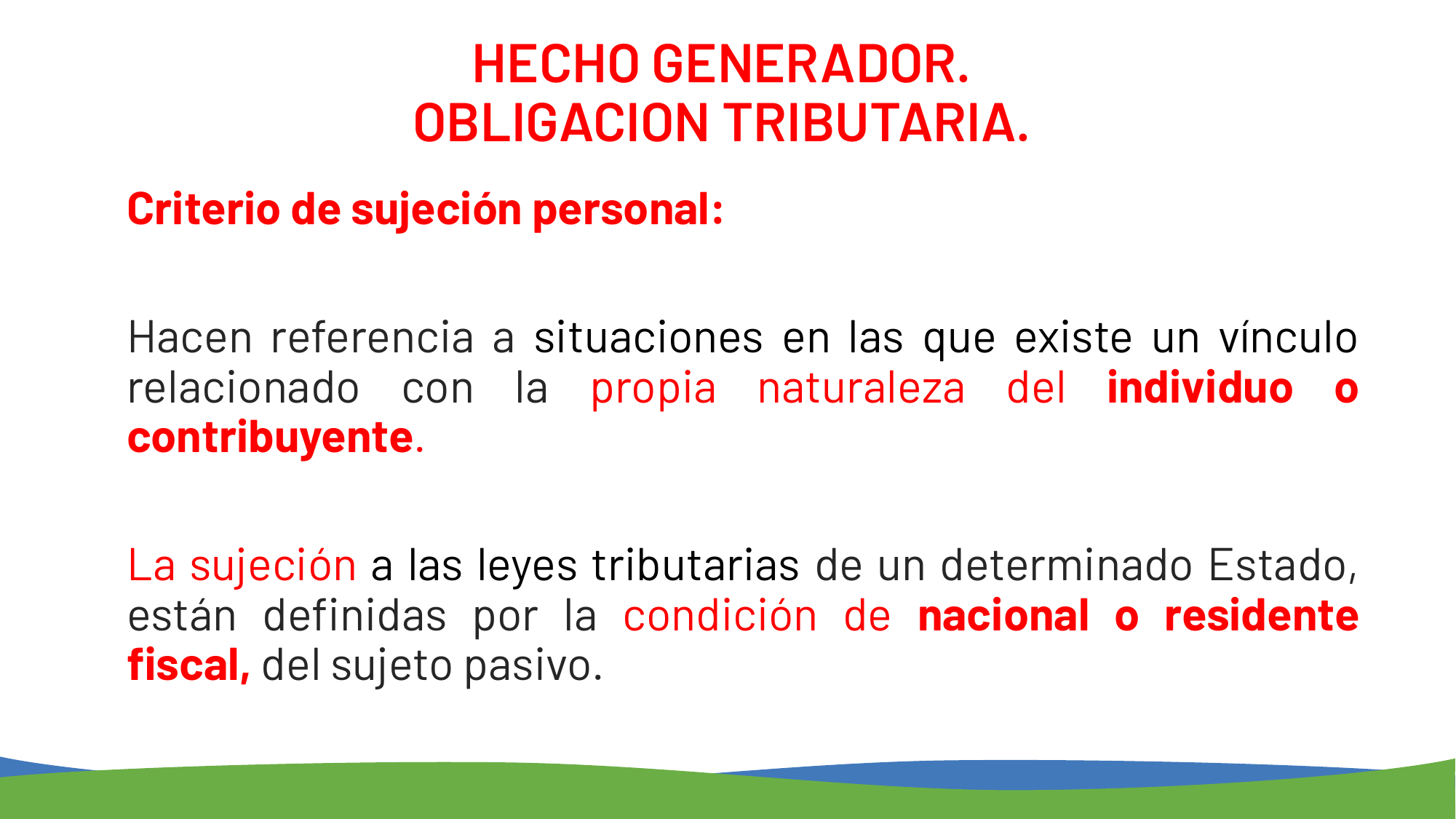

# HECHO GENERADOR. OBLIGACION TRIBUTARIA.
Criterio de sujeción personal:

Hacen referencia a situaciones en las que existe un vínculo relacionado con la propia naturaleza del individuo o contribuyente.

La sujeción a las leyes tributarias de un determinado Estado, están definidas por la condición de nacional o residente fiscal, del sujeto pasivo.